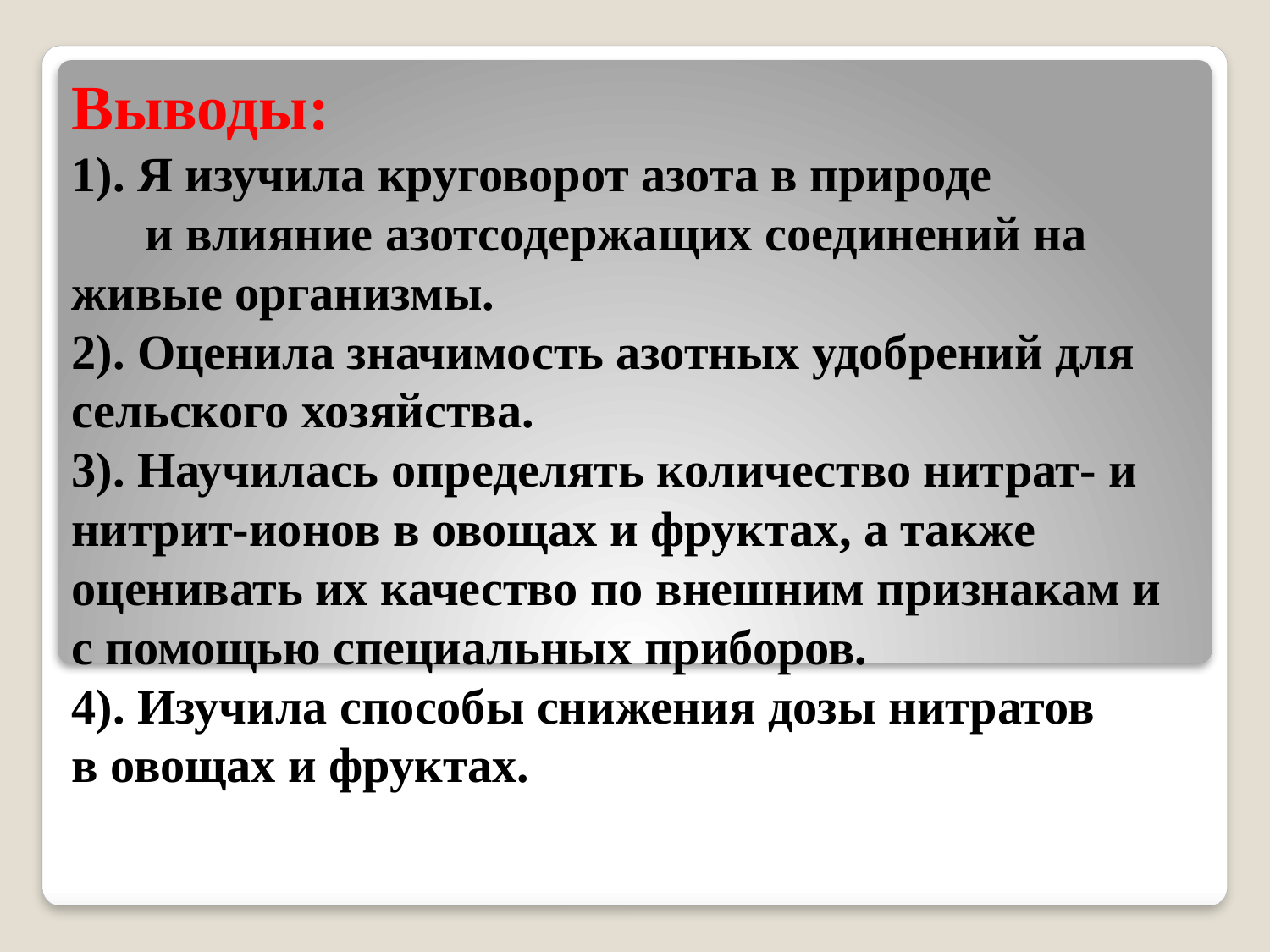

Выводы:
1). Я изучила круговорот азота в природе                         и влияние азотсодержащих соединений на живые организмы.
2). Оценила значимость азотных удобрений для сельского хозяйства.
3). Научилась определять количество нитрат- и нитрит-ионов в овощах и фруктах, а также оценивать их качество по внешним признакам и   с помощью специальных приборов.
4). Изучила способы снижения дозы нитратов           в овощах и фруктах.